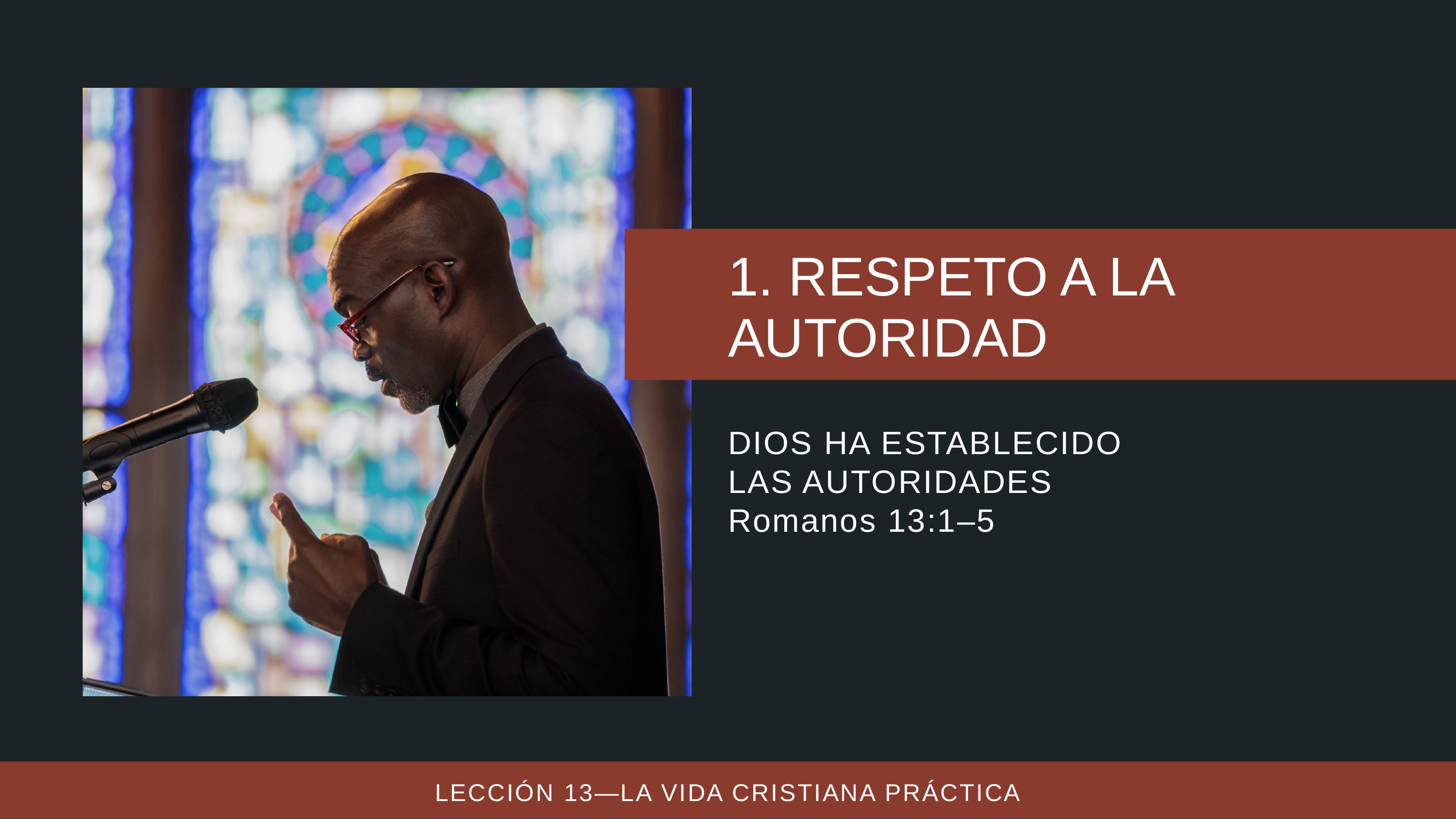

DIOS HA ESTABLECIDO
LAS AUTORIDADES
Romanos 13:1–5